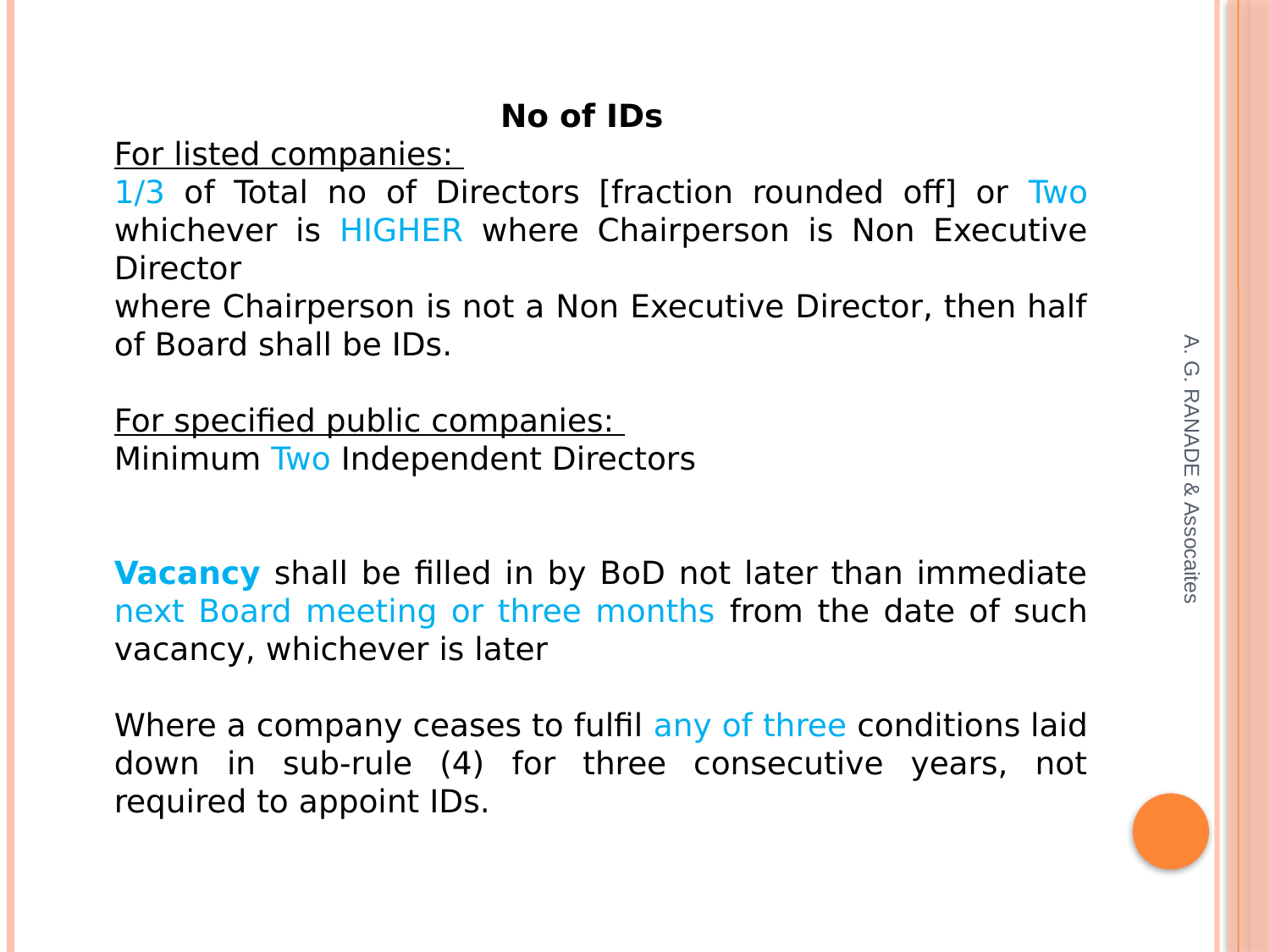

No of IDs
	For listed companies:
	1/3 of Total no of Directors [fraction rounded off] or Two whichever is HIGHER where Chairperson is Non Executive Director
	where Chairperson is not a Non Executive Director, then half of Board shall be IDs.

	For specified public companies:
	Minimum Two Independent Directors

	Vacancy shall be filled in by BoD not later than immediate next Board meeting or three months from the date of such vacancy, whichever is later

	Where a company ceases to fulfil any of three conditions laid down in sub-rule (4) for three consecutive years, not required to appoint IDs.
A. G. RANADE & Assocaites